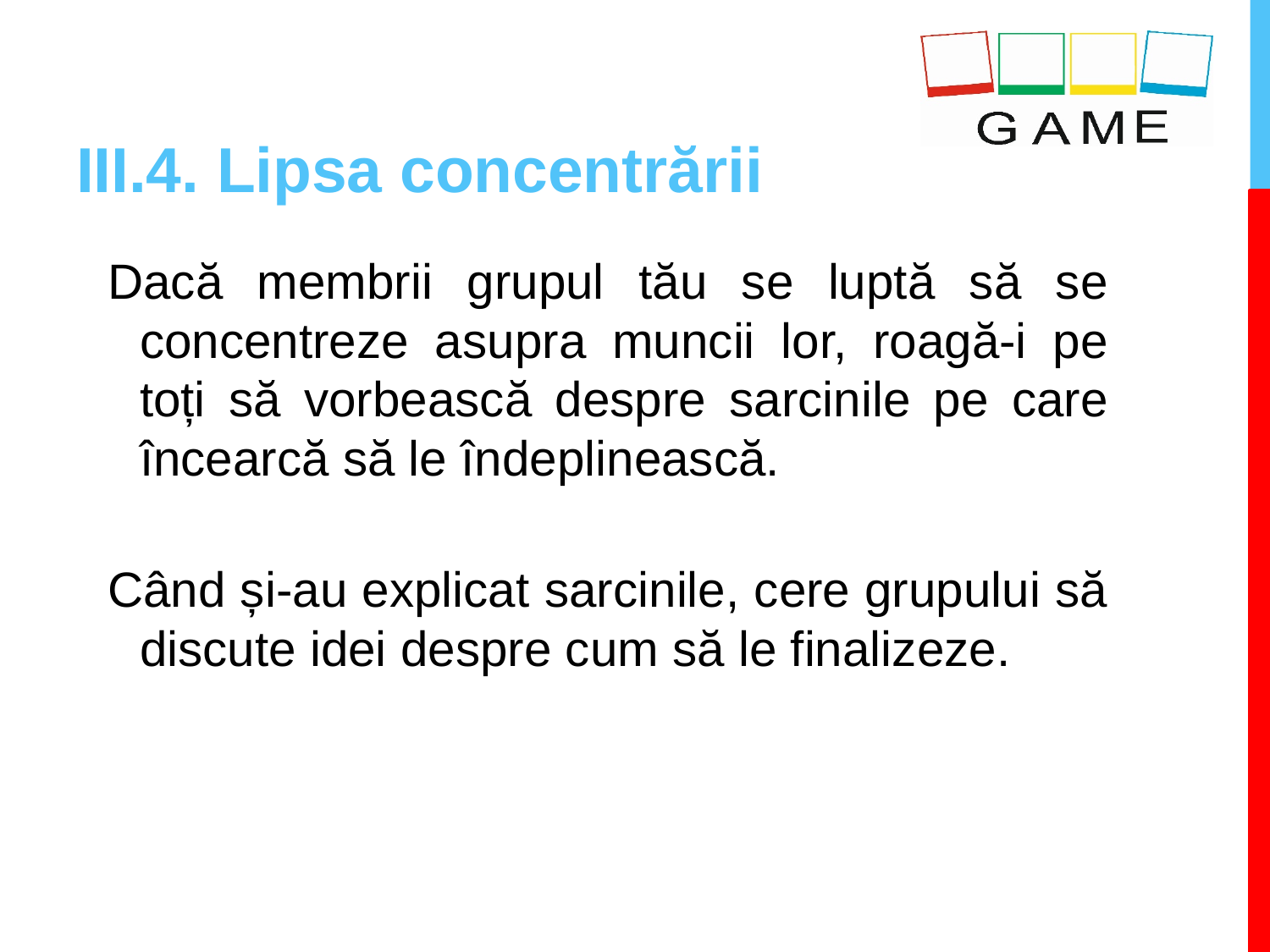

# III.4. Lipsa concentrării
Dacă membrii grupul tău se luptă să se concentreze asupra muncii lor, roagă-i pe toți să vorbească despre sarcinile pe care încearcă să le îndeplinească.

Când și-au explicat sarcinile, cere grupului să discute idei despre cum să le finalizeze.